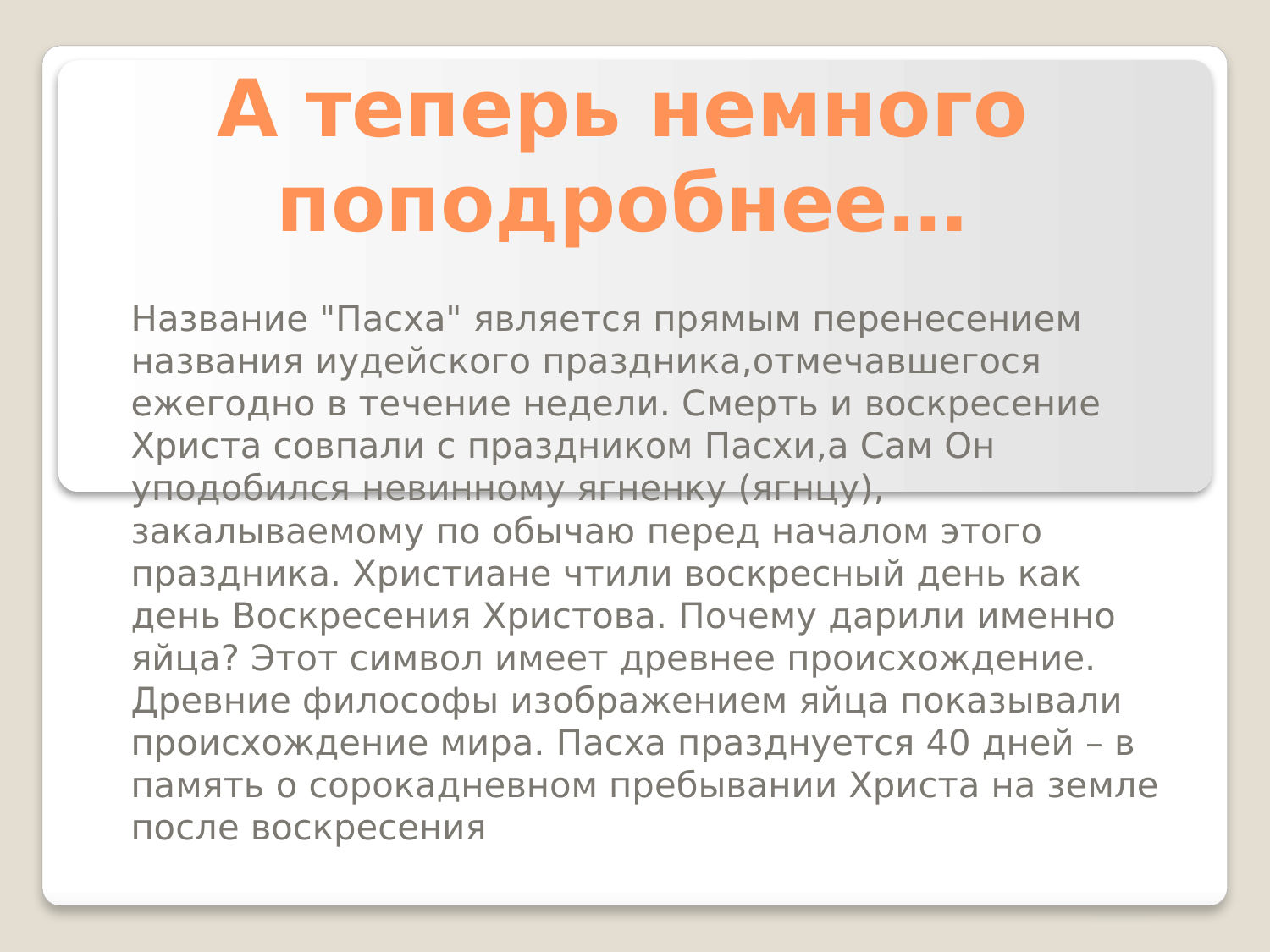

А теперь немного поподробнее…
Название "Пасха" является прямым перенесением названия иудейского праздника,отмечавшегося ежегодно в течение недели. Смерть и воскресение Христа совпали с праздником Пасхи,а Сам Он уподобился невинному ягненку (ягнцу), закалываемому по обычаю перед началом этого праздника. Христиане чтили воскресный день как день Воскресения Христова. Почему дарили именно яйца? Этот символ имеет древнее происхождение. Древние философы изображением яйца показывали происхождение мира. Пасха празднуется 40 дней – в память о сорокадневном пребывании Христа на земле после воскресения